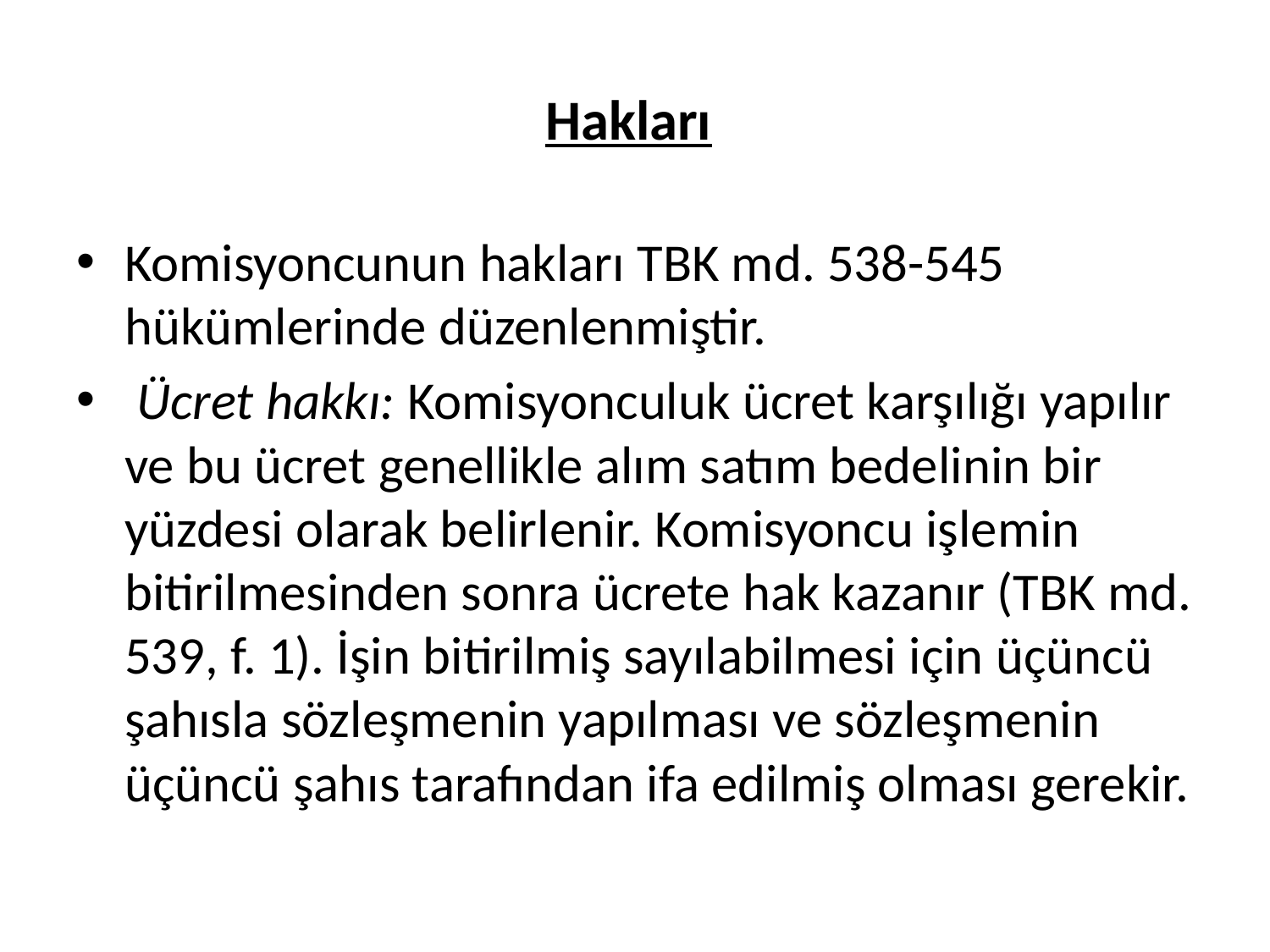

# Hakları
Komisyoncunun hakları TBK md. 538-545 hükümlerinde düzenlenmiştir.
 Ücret hakkı: Komisyonculuk ücret karşılığı yapılır ve bu ücret genellikle alım satım bedelinin bir yüzdesi olarak belirlenir. Komisyoncu işlemin bitirilmesinden sonra ücrete hak kazanır (TBK md. 539, f. 1). İşin bitirilmiş sayılabilmesi için üçüncü şahısla sözleşmenin yapılması ve sözleşmenin üçüncü şahıs tarafından ifa edilmiş olması gerekir.